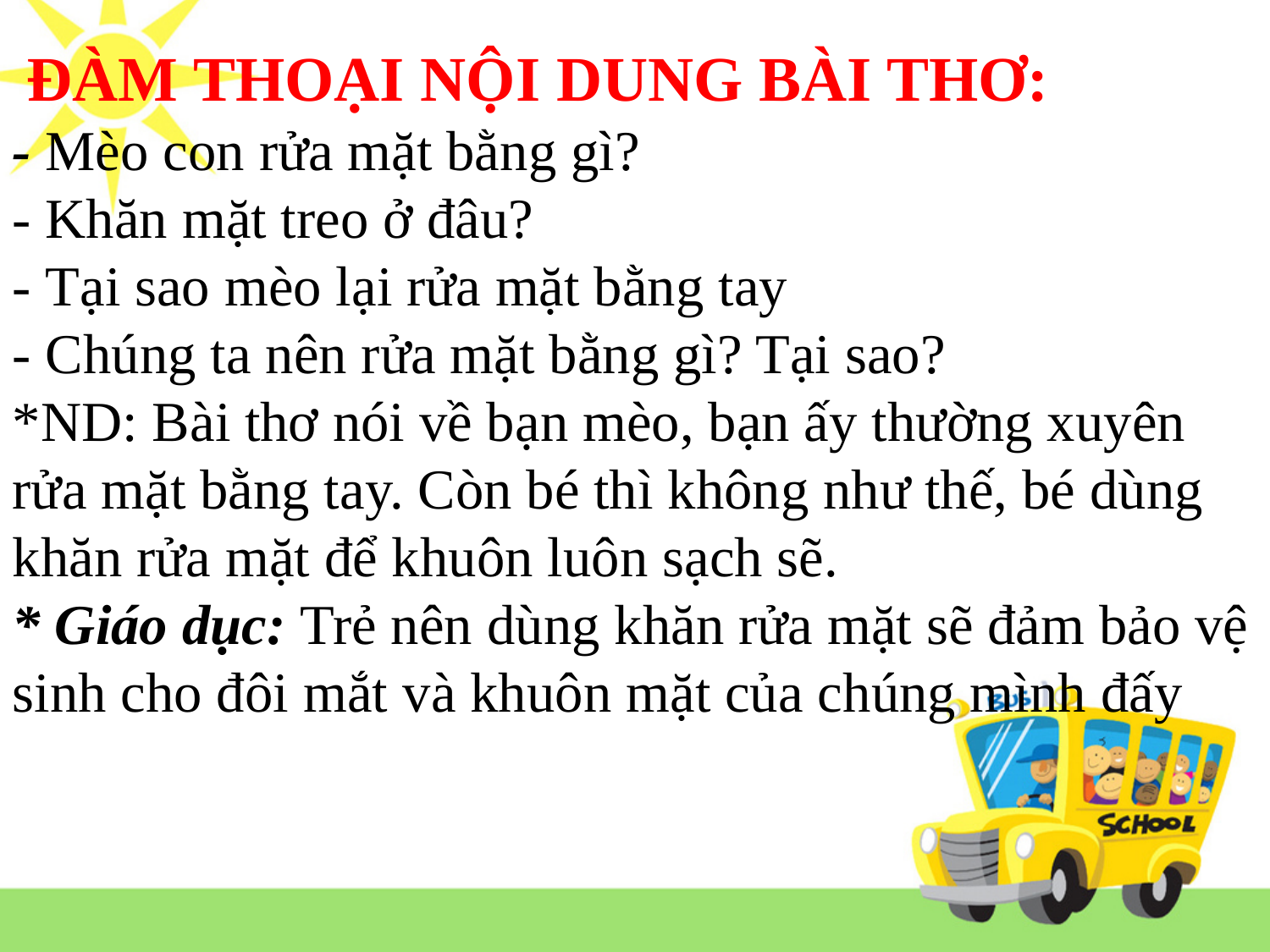

ĐÀM THOẠI NỘI DUNG BÀI THƠ:
- Mèo con rửa mặt bằng gì?
- Khăn mặt treo ở đâu?
- Tại sao mèo lại rửa mặt bằng tay
- Chúng ta nên rửa mặt bằng gì? Tại sao?
*ND: Bài thơ nói về bạn mèo, bạn ấy thường xuyên rửa mặt bằng tay. Còn bé thì không như thế, bé dùng khăn rửa mặt để khuôn luôn sạch sẽ.
* Giáo dục: Trẻ nên dùng khăn rửa mặt sẽ đảm bảo vệ sinh cho đôi mắt và khuôn mặt của chúng mình đấy